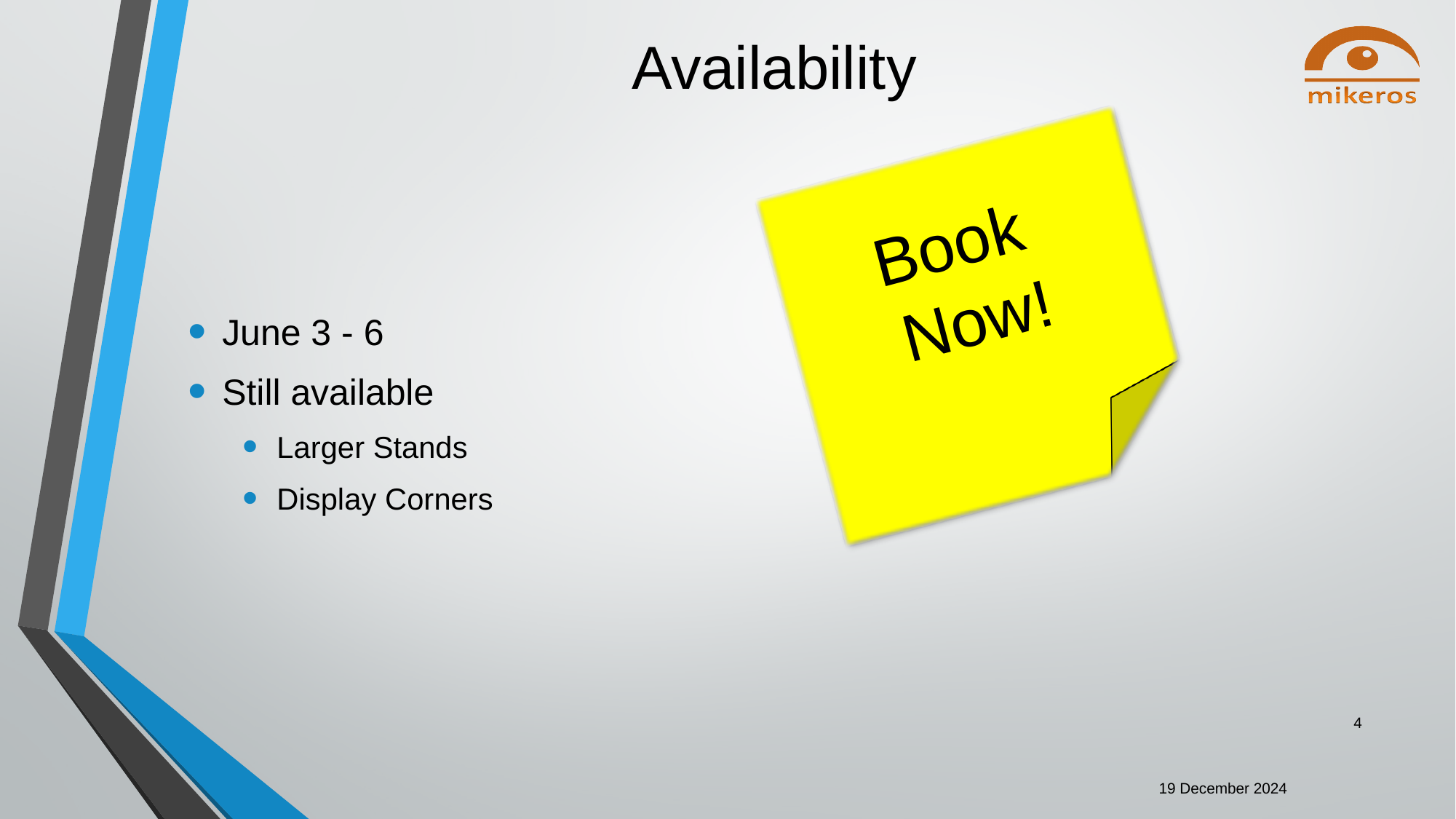

# Availability
June 3 - 6
Still available
Larger Stands
Display Corners
Book
Now!
4
19 December 2024